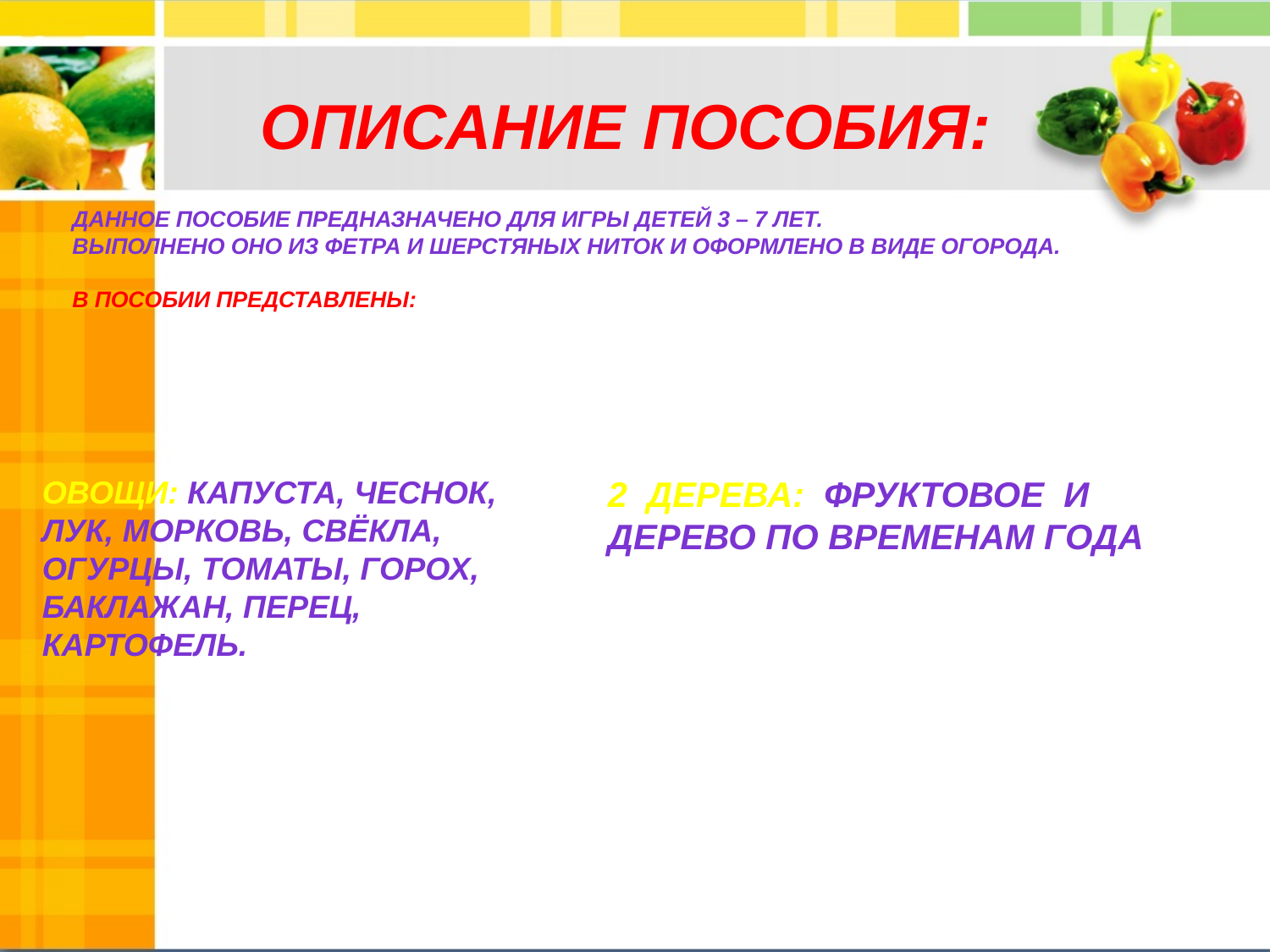

ОПИСАНИЕ ПОСОБИЯ:
# Данное пособие предназначено для игры детей 3 – 7 лет. Выполнено оно из фетра и шерстяных ниток и оформлено в виде огорода. В пособии представлены:
овощи: капуста, чеснок, лук, морковь, свёкла, огурцы, томаты, горох, баклажан, перец, картофель.
2  дерева:  фруктовое  и дерево по временам года